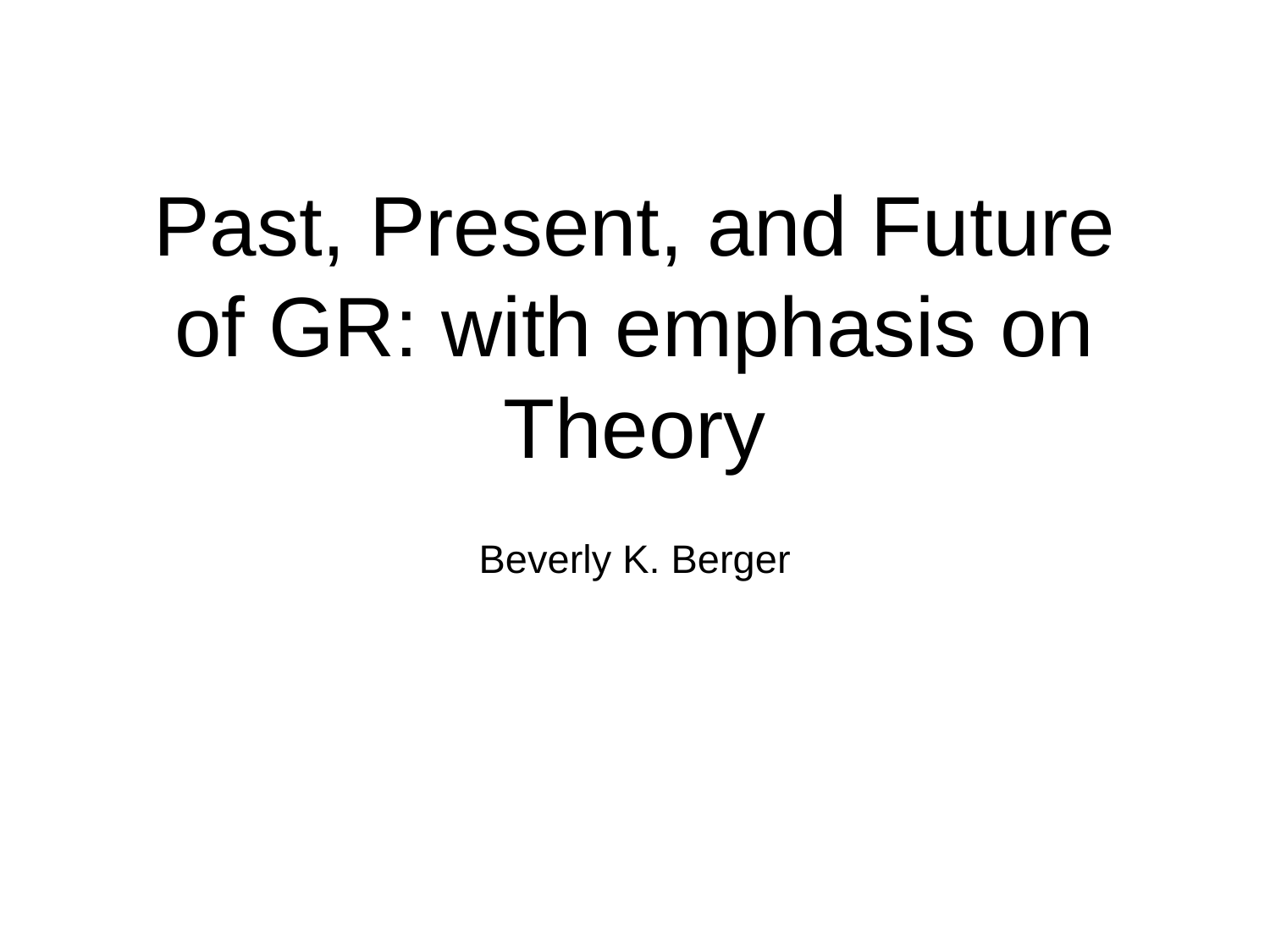

# Past, Present, and Future of GR: with emphasis on Theory
Beverly K. Berger